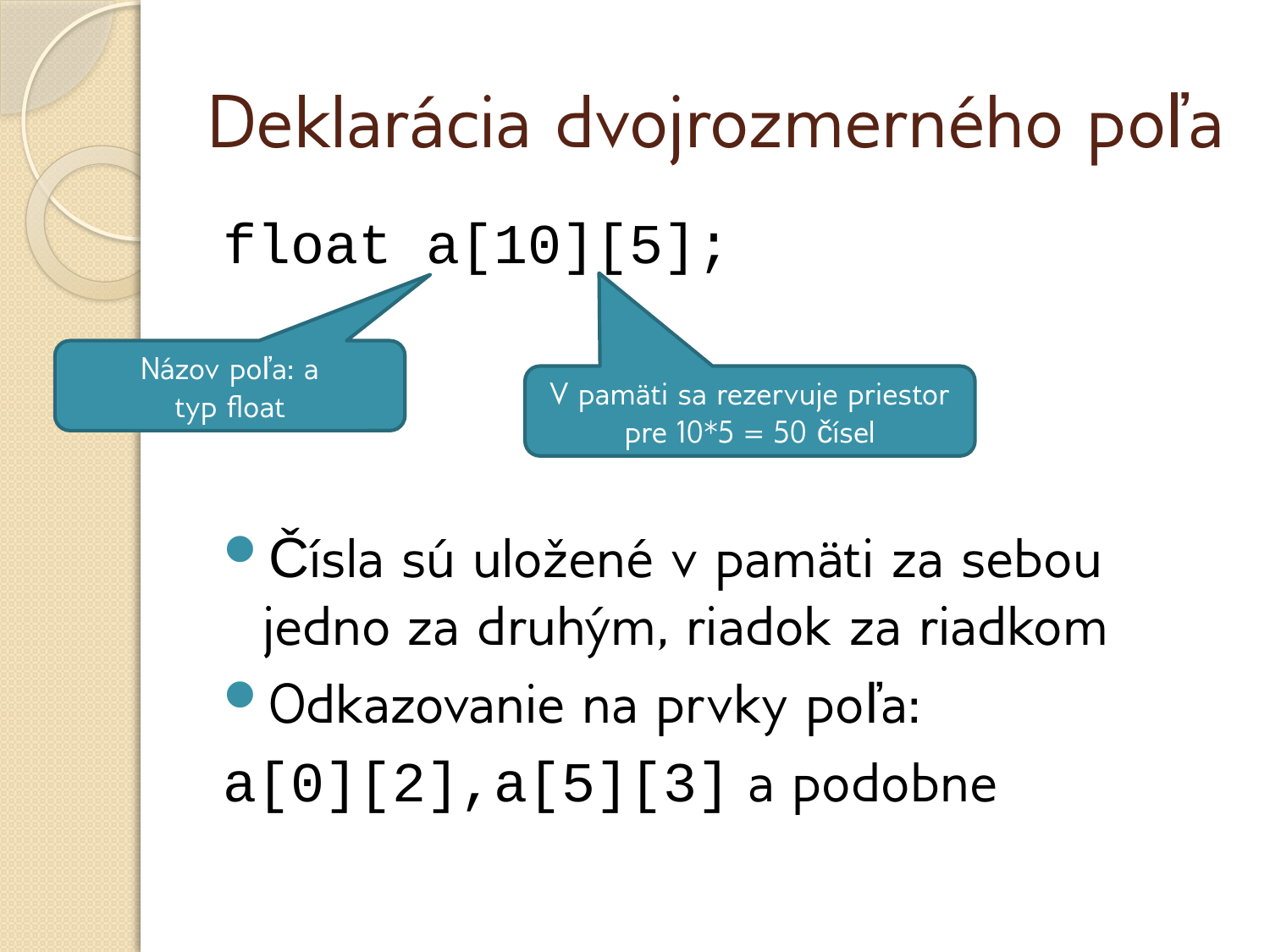

# Deklarácia dvojrozmerného poľa
float a[10][5];

Čísla sú uložené v pamäti za sebou jedno za druhým, riadok za riadkom
Odkazovanie na prvky poľa:
a[0][2],a[5][3] a podobne

Názov poľa: a
typ float
V pamäti sa rezervuje priestor pre 10*5 = 50 čísel